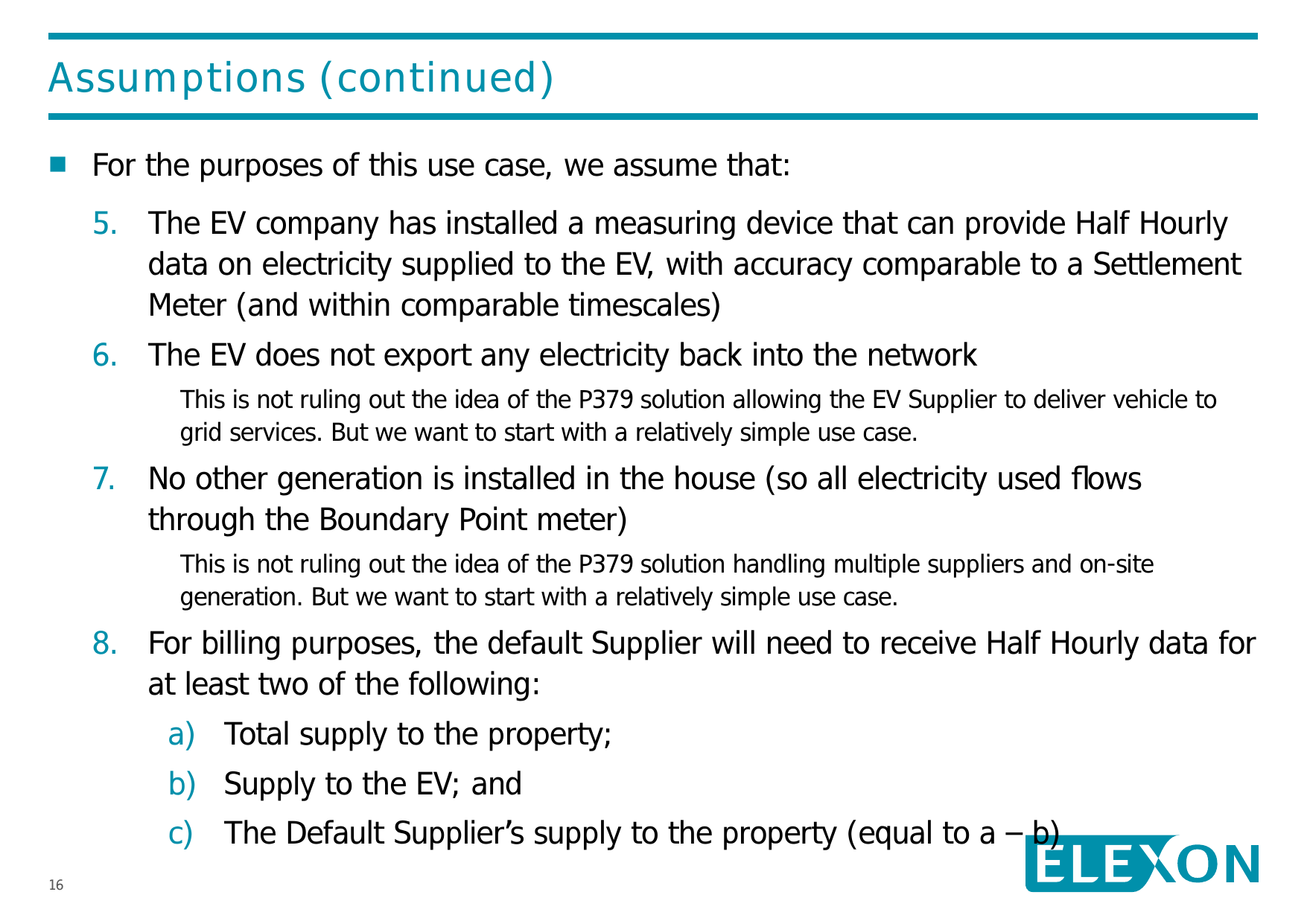

# Assumptions (continued)
For the purposes of this use case, we assume that:
The EV company has installed a measuring device that can provide Half Hourly data on electricity supplied to the EV, with accuracy comparable to a Settlement Meter (and within comparable timescales)
The EV does not export any electricity back into the network
This is not ruling out the idea of the P379 solution allowing the EV Supplier to deliver vehicle to grid services. But we want to start with a relatively simple use case.
No other generation is installed in the house (so all electricity used flows through the Boundary Point meter)
This is not ruling out the idea of the P379 solution handling multiple suppliers and on-site generation. But we want to start with a relatively simple use case.
For billing purposes, the default Supplier will need to receive Half Hourly data for at least two of the following:
Total supply to the property;
Supply to the EV; and
The Default Supplier’s supply to the property (equal to a – b)
16